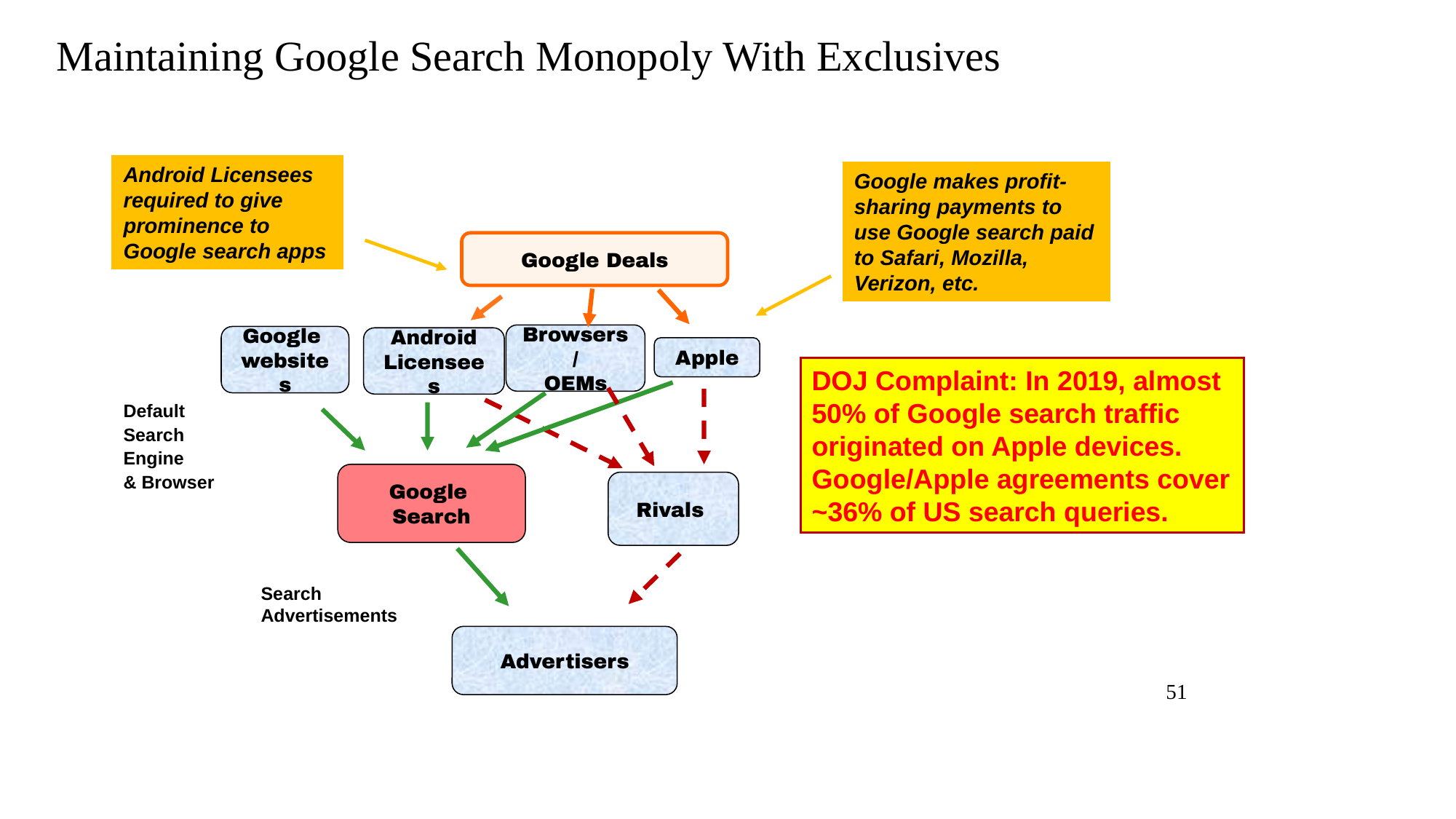

# Maintaining Google Search Monopoly With Exclusives
Android Licensees required to give prominence to Google search apps
Google makes profit-sharing payments to use Google search paid to Safari, Mozilla, Verizon, etc.
Google Deals

Browsers/
OEMs
Google
websites
Android
Licensees
Apple
DOJ Complaint: In 2019, almost 50% of Google search traffic originated on Apple devices.  Google/Apple agreements cover ~36% of US search queries.

Default
Search
Engine
& Browser

Google
Search
Rivals

Search
Advertisements
Advertisers
51